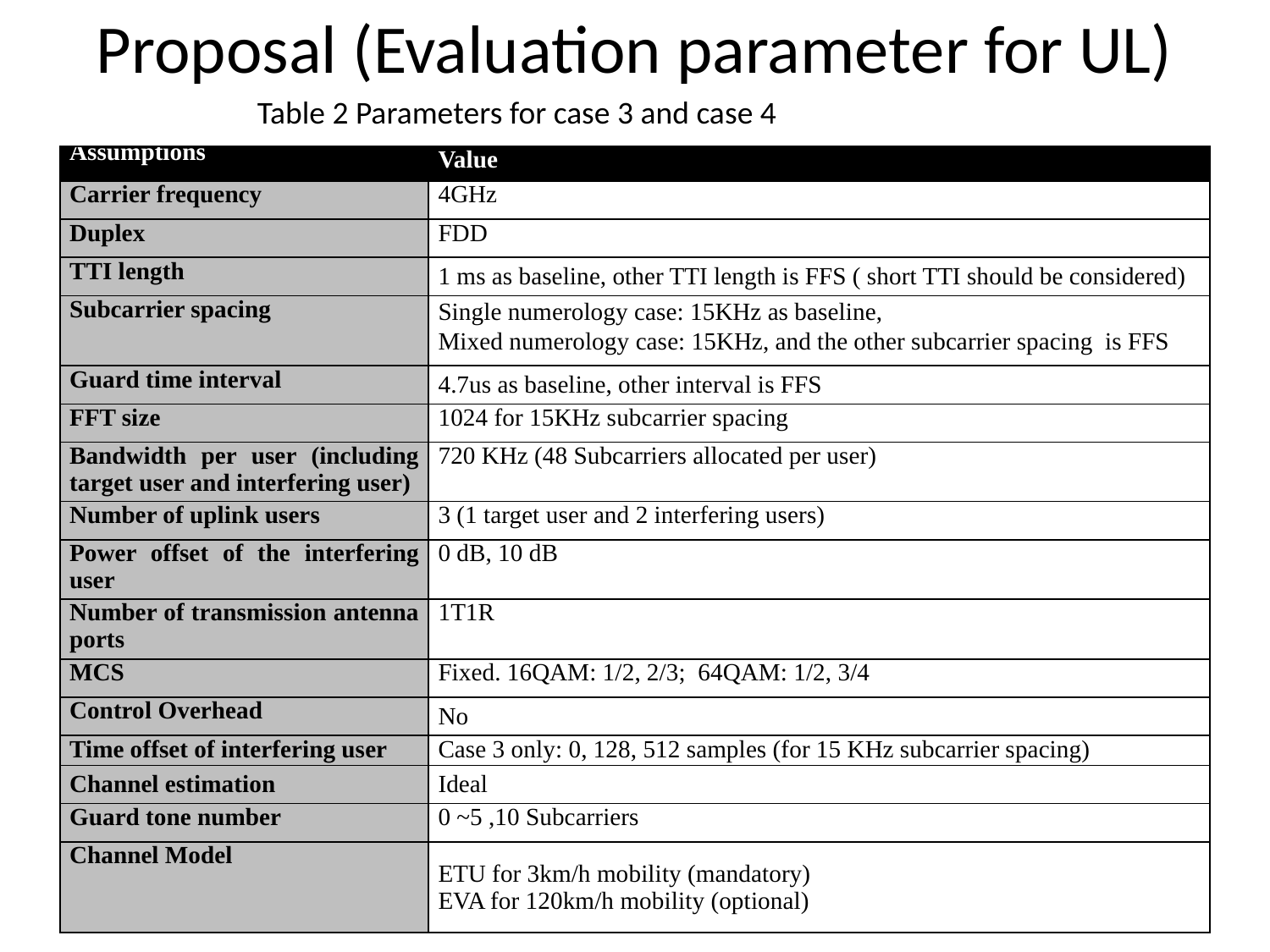

# Proposal (Evaluation parameter for UL)
Table 2 Parameters for case 3 and case 4
| Assumptions | Value |
| --- | --- |
| Carrier frequency | 4GHz |
| Duplex | FDD |
| TTI length | 1 ms as baseline, other TTI length is FFS ( short TTI should be considered) |
| Subcarrier spacing | Single numerology case: 15KHz as baseline, Mixed numerology case: 15KHz, and the other subcarrier spacing is FFS |
| Guard time interval | 4.7us as baseline, other interval is FFS |
| FFT size | 1024 for 15KHz subcarrier spacing |
| Bandwidth per user (including target user and interfering user) | 720 KHz (48 Subcarriers allocated per user) |
| Number of uplink users | 3 (1 target user and 2 interfering users) |
| Power offset of the interfering user | 0 dB, 10 dB |
| Number of transmission antenna ports | 1T1R |
| MCS | Fixed. 16QAM: 1/2, 2/3; 64QAM: 1/2, 3/4 |
| Control Overhead | No |
| Time offset of interfering user | Case 3 only: 0, 128, 512 samples (for 15 KHz subcarrier spacing) |
| Channel estimation | Ideal |
| Guard tone number | 0 ~5 ,10 Subcarriers |
| Channel Model | ETU for 3km/h mobility (mandatory) EVA for 120km/h mobility (optional) |